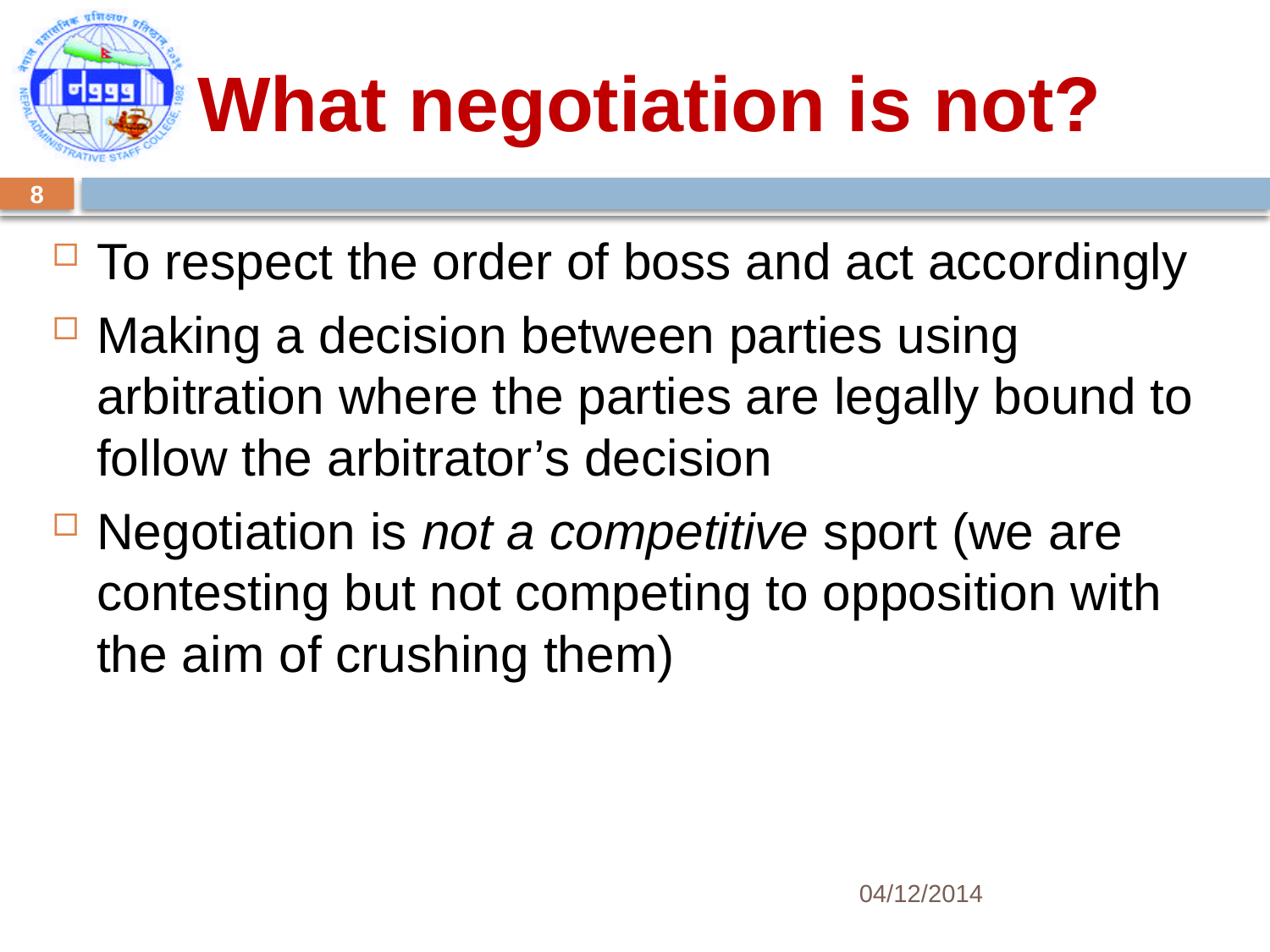

# What negotiation is not?
8
To respect the order of boss and act accordingly
Making a decision between parties using arbitration where the parties are legally bound to follow the arbitrator’s decision
Negotiation is not a competitive sport (we are contesting but not competing to opposition with the aim of crushing them)
04/12/2014